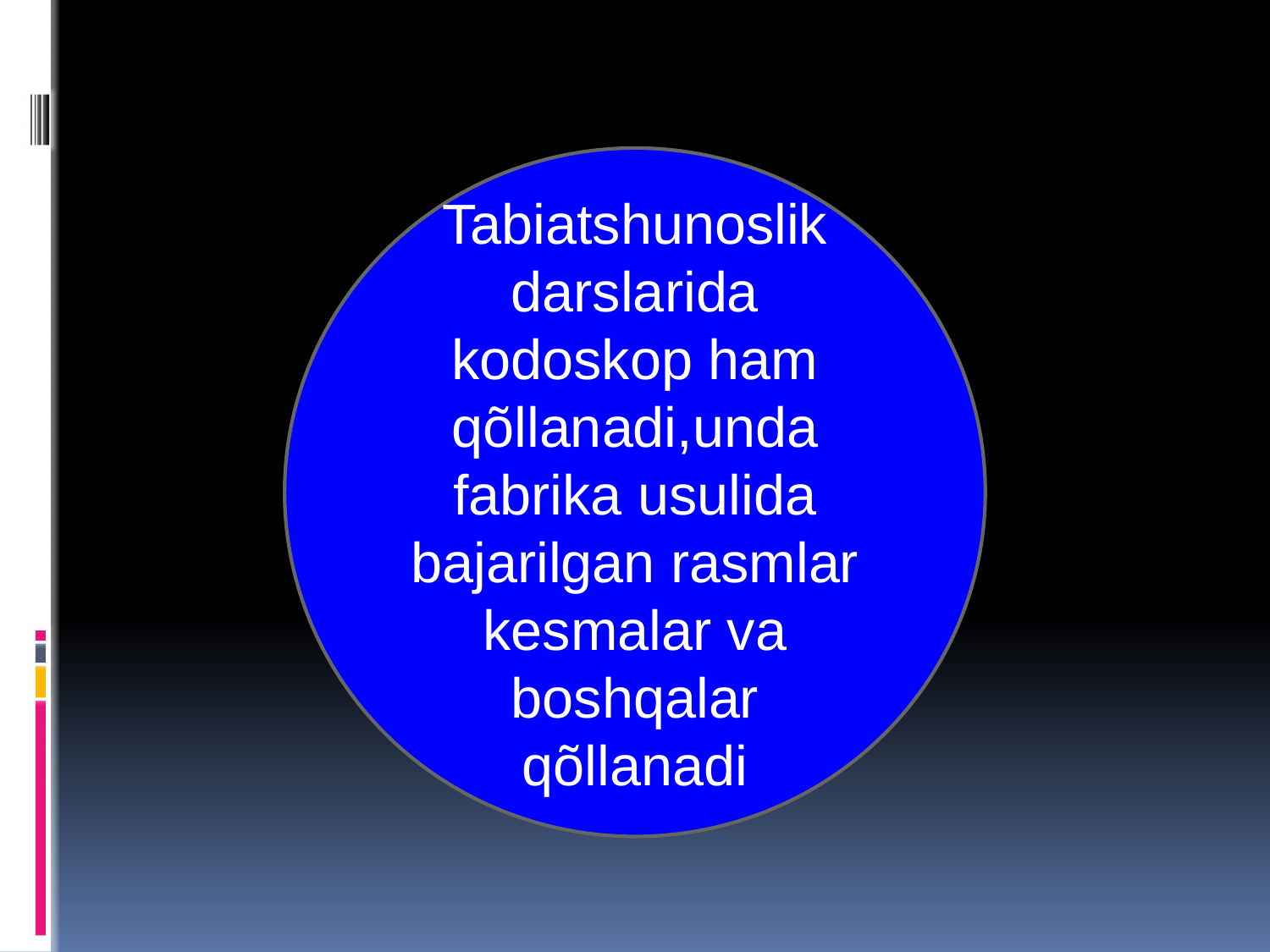

Tabiatshunoslik darslarida kodoskop ham qõllanadi,unda fabrika usulida bajarilgan rasmlar kesmalar va boshqalar qõllanadi